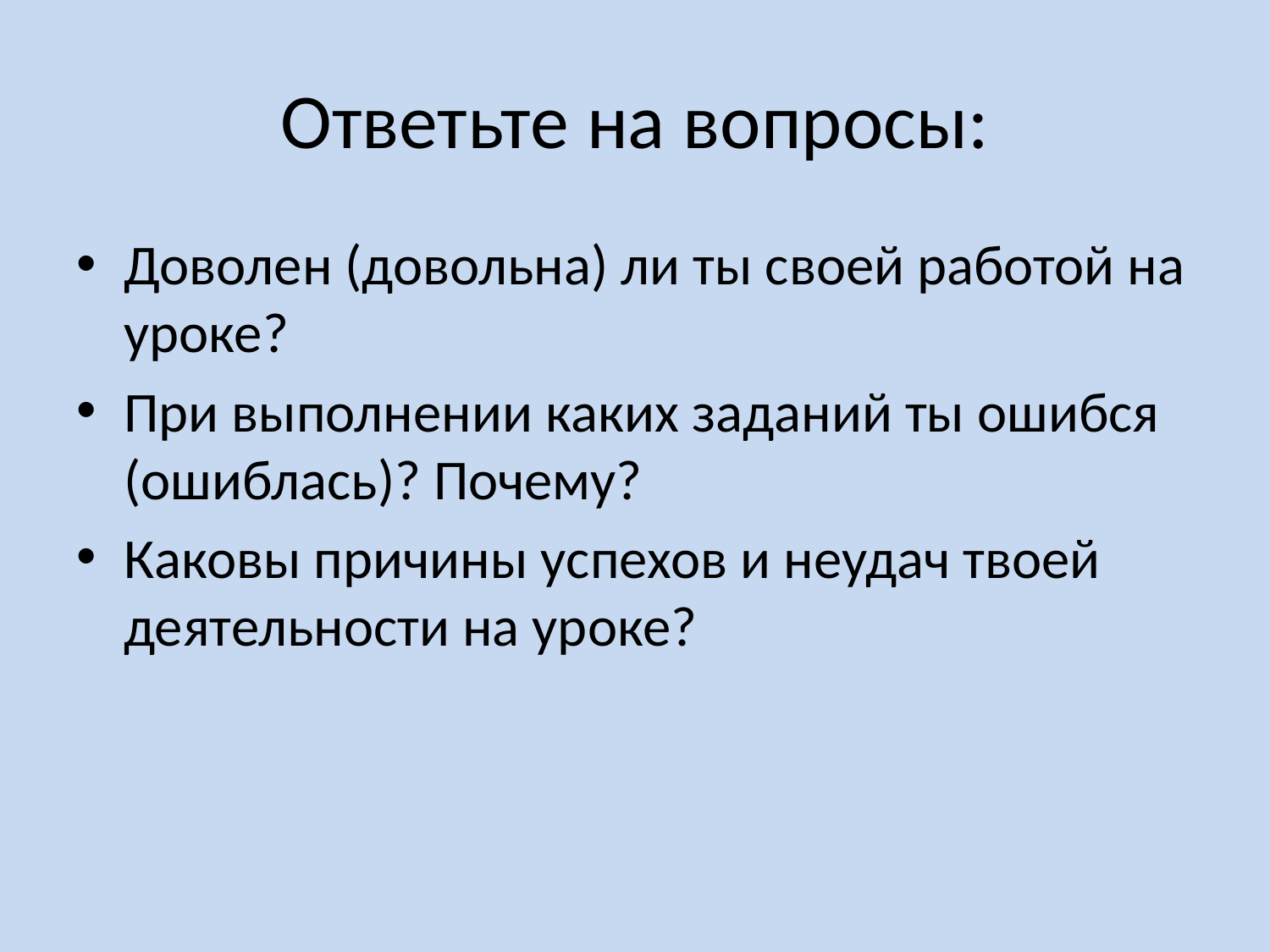

# Ответьте на вопросы:
Доволен (довольна) ли ты своей работой на уроке?
При выполнении каких заданий ты ошибся (ошиблась)? Почему?
Каковы причины успехов и неудач твоей деятельности на уроке?